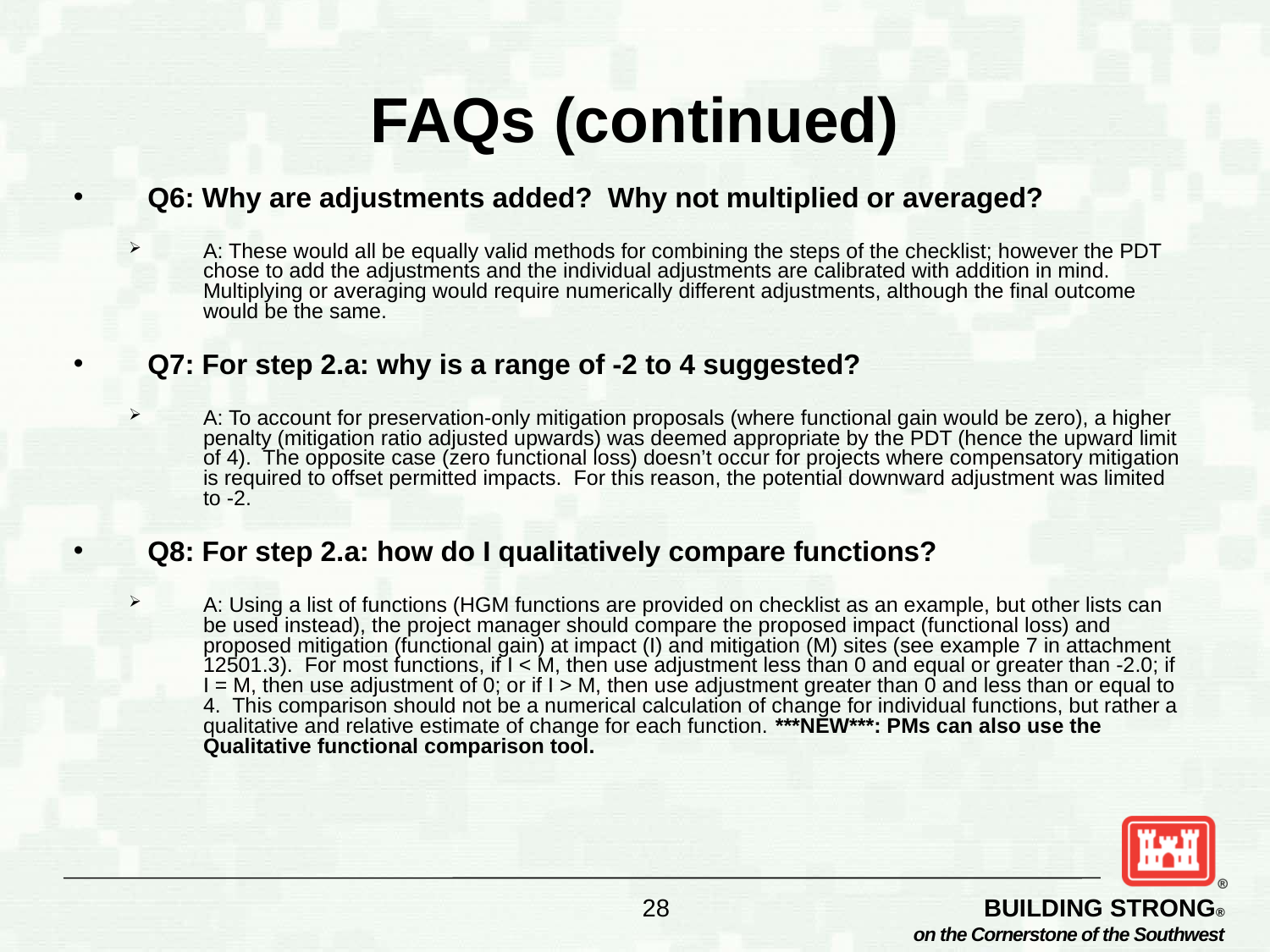

# FAQs (continued)
Q6: Why are adjustments added?  Why not multiplied or averaged?

A: These would all be equally valid methods for combining the steps of the checklist; however the PDT chose to add the adjustments and the individual adjustments are calibrated with addition in mind.  Multiplying or averaging would require numerically different adjustments, although the final outcome would be the same.

Q7: For step 2.a: why is a range of -2 to 4 suggested?

A: To account for preservation-only mitigation proposals (where functional gain would be zero), a higher penalty (mitigation ratio adjusted upwards) was deemed appropriate by the PDT (hence the upward limit of 4).  The opposite case (zero functional loss) doesn’t occur for projects where compensatory mitigation is required to offset permitted impacts.  For this reason, the potential downward adjustment was limited to -2.

Q8: For step 2.a: how do I qualitatively compare functions?

A: Using a list of functions (HGM functions are provided on checklist as an example, but other lists can be used instead), the project manager should compare the proposed impact (functional loss) and proposed mitigation (functional gain) at impact (I) and mitigation (M) sites (see example 7 in attachment 12501.3).  For most functions, if I < M, then use adjustment less than 0 and equal or greater than -2.0; if I = M, then use adjustment of 0; or if I > M, then use adjustment greater than 0 and less than or equal to 4.  This comparison should not be a numerical calculation of change for individual functions, but rather a qualitative and relative estimate of change for each function. ***NEW***: PMs can also use the Qualitative functional comparison tool.

28